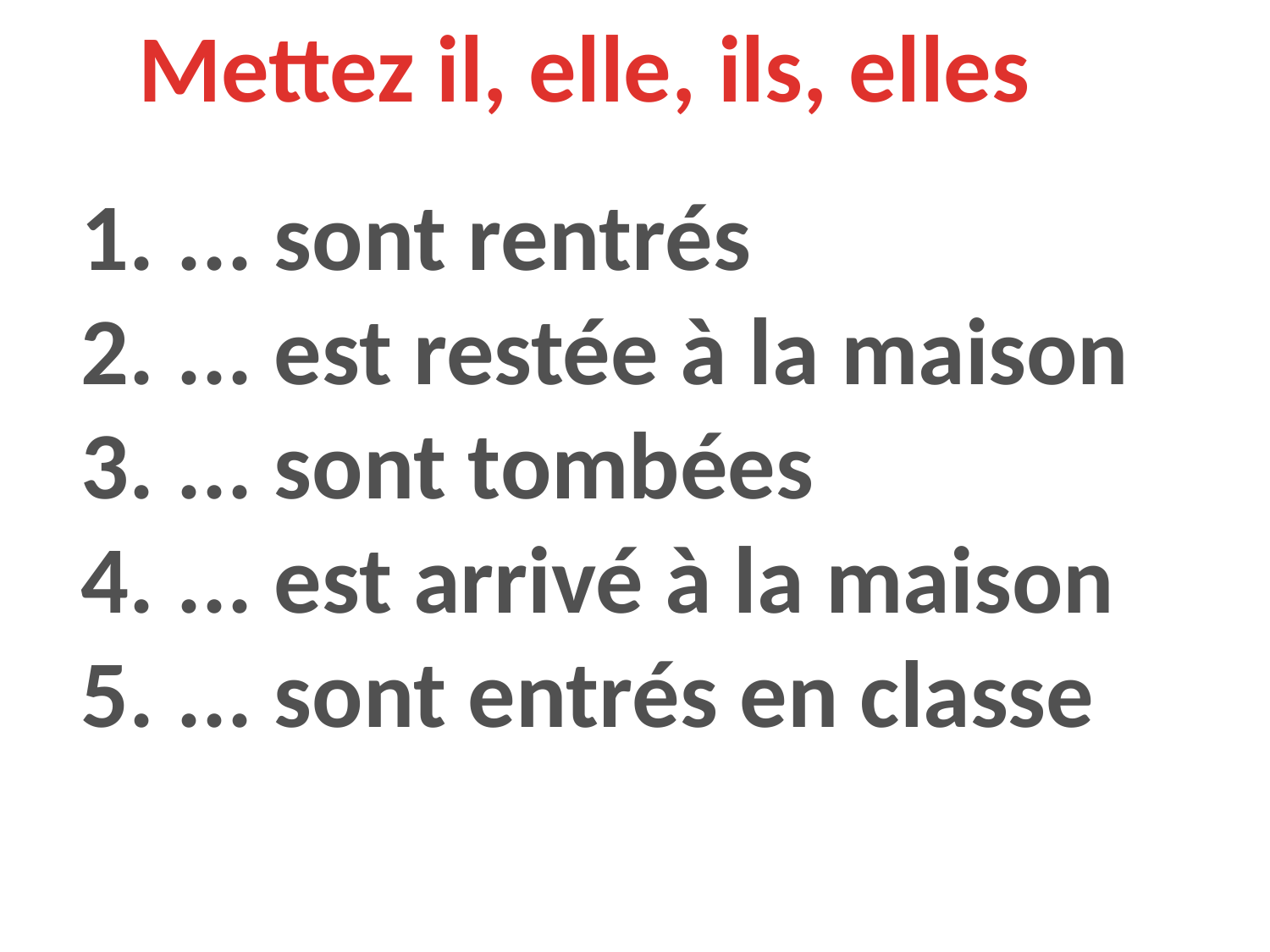

Mettez il, elle, ils, elles
1. ... sont rentrés
2. ... est restée à la maison
3. ... sont tombées
4. ... est arrivé à la maison
5. ... sont entrés en classe
#